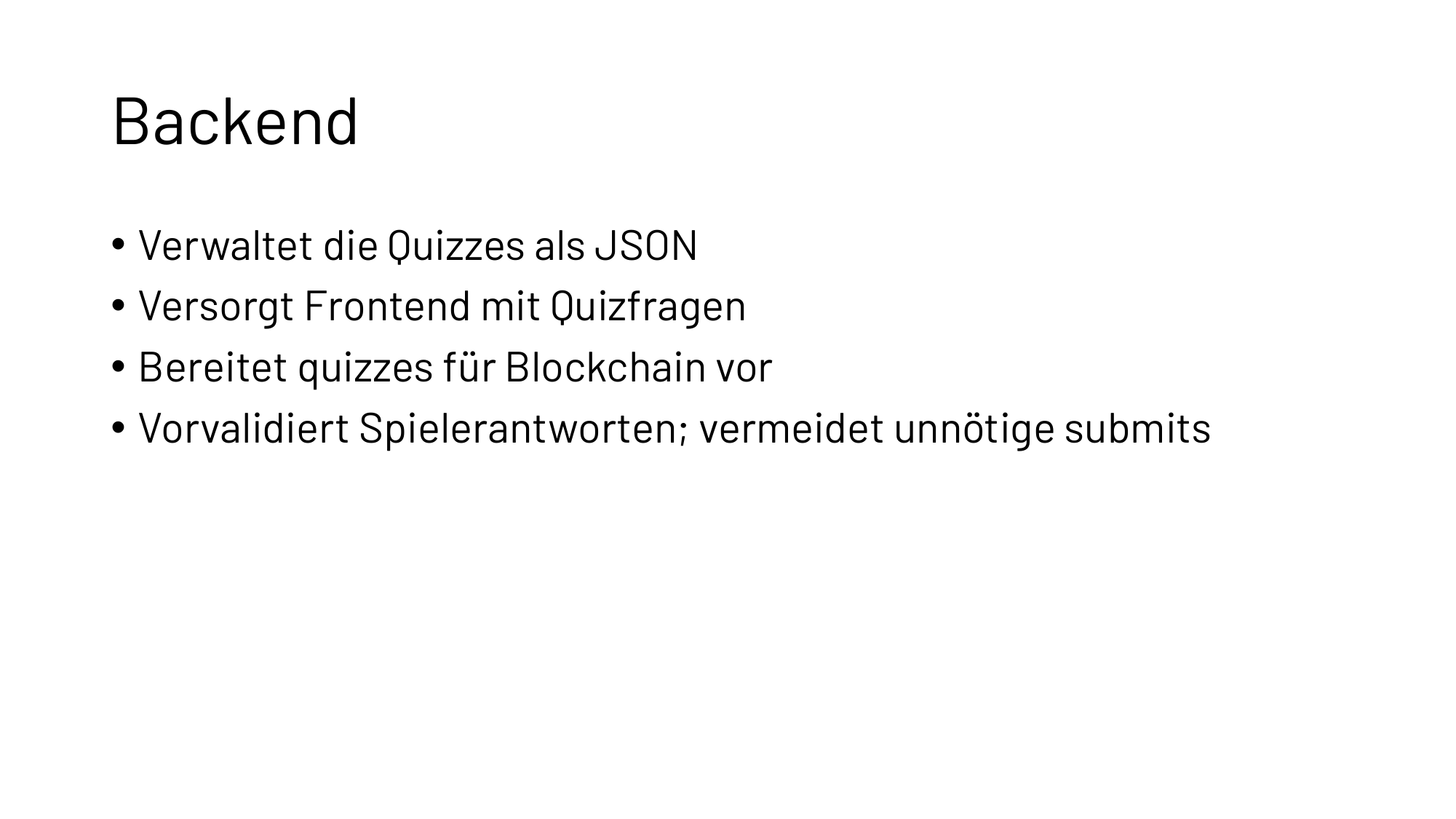

# Backend
Verwaltet die Quizzes als JSON
Versorgt Frontend mit Quizfragen
Bereitet quizzes für Blockchain vor
Vorvalidiert Spielerantworten; vermeidet unnötige submits